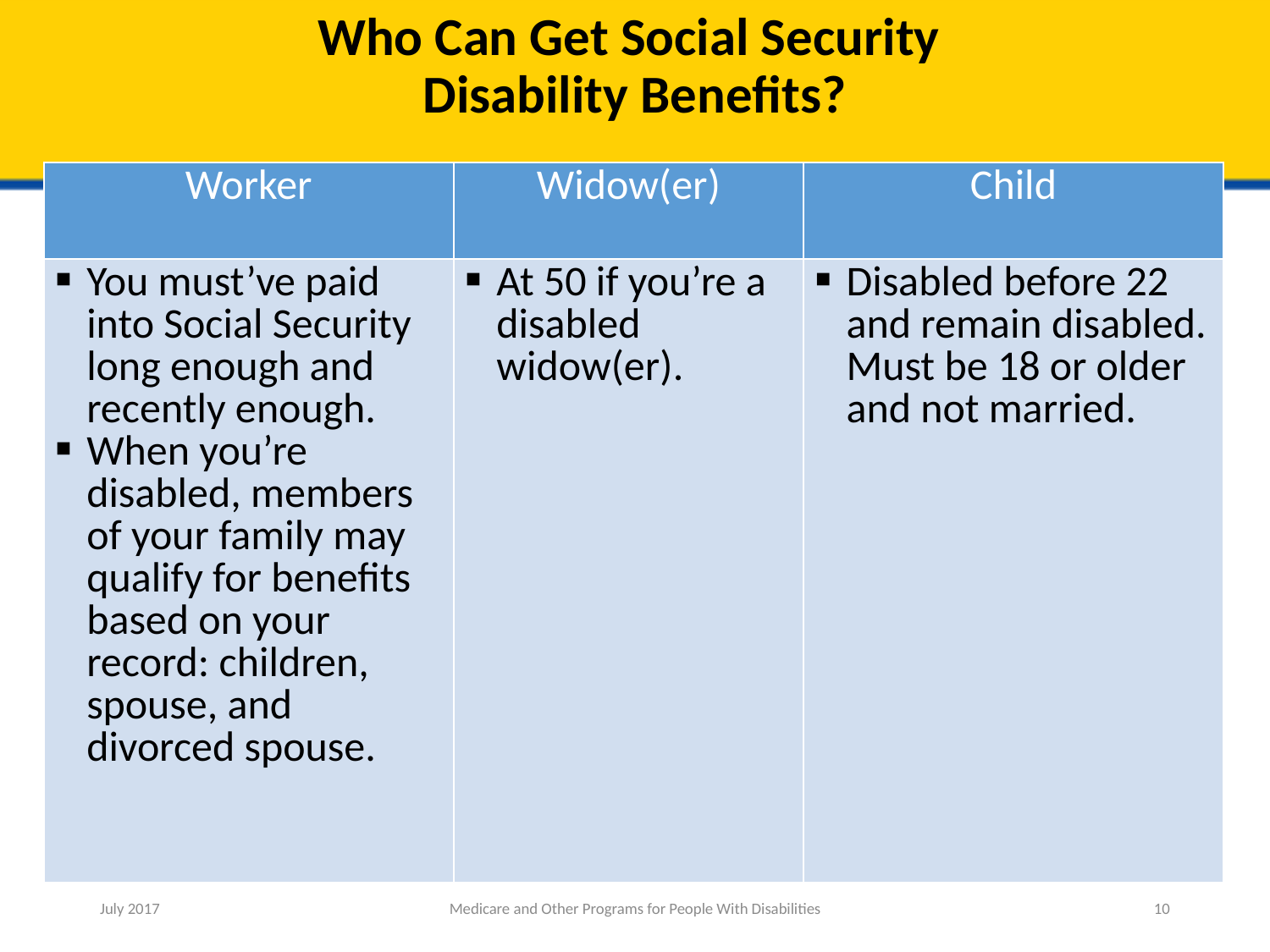

# Who Can Get Social Security Disability Benefits?
| Worker | Widow(er) | Child |
| --- | --- | --- |
| You must’ve paid into Social Security long enough and recently enough. When you’re disabled, members of your family may qualify for benefits based on your record: children, spouse, and divorced spouse. | At 50 if you’re a disabled widow(er). | Disabled before 22 and remain disabled. Must be 18 or older and not married. |
July 2017
Medicare and Other Programs for People With Disabilities
10